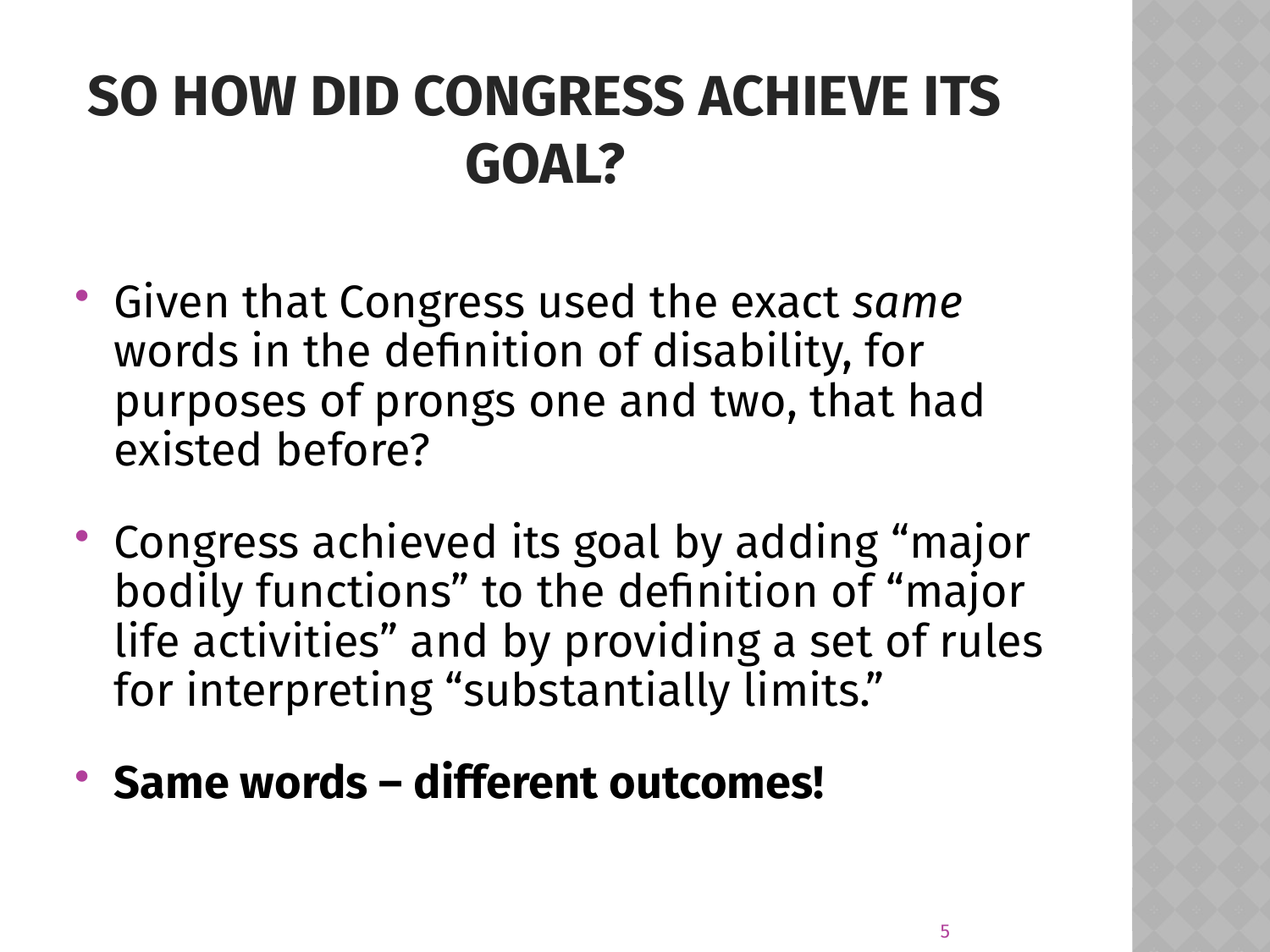

# So how did congress Achieve its Goal?
Given that Congress used the exact same words in the definition of disability, for purposes of prongs one and two, that had existed before?
Congress achieved its goal by adding “major bodily functions” to the definition of “major life activities” and by providing a set of rules for interpreting “substantially limits.”
Same words – different outcomes!
5